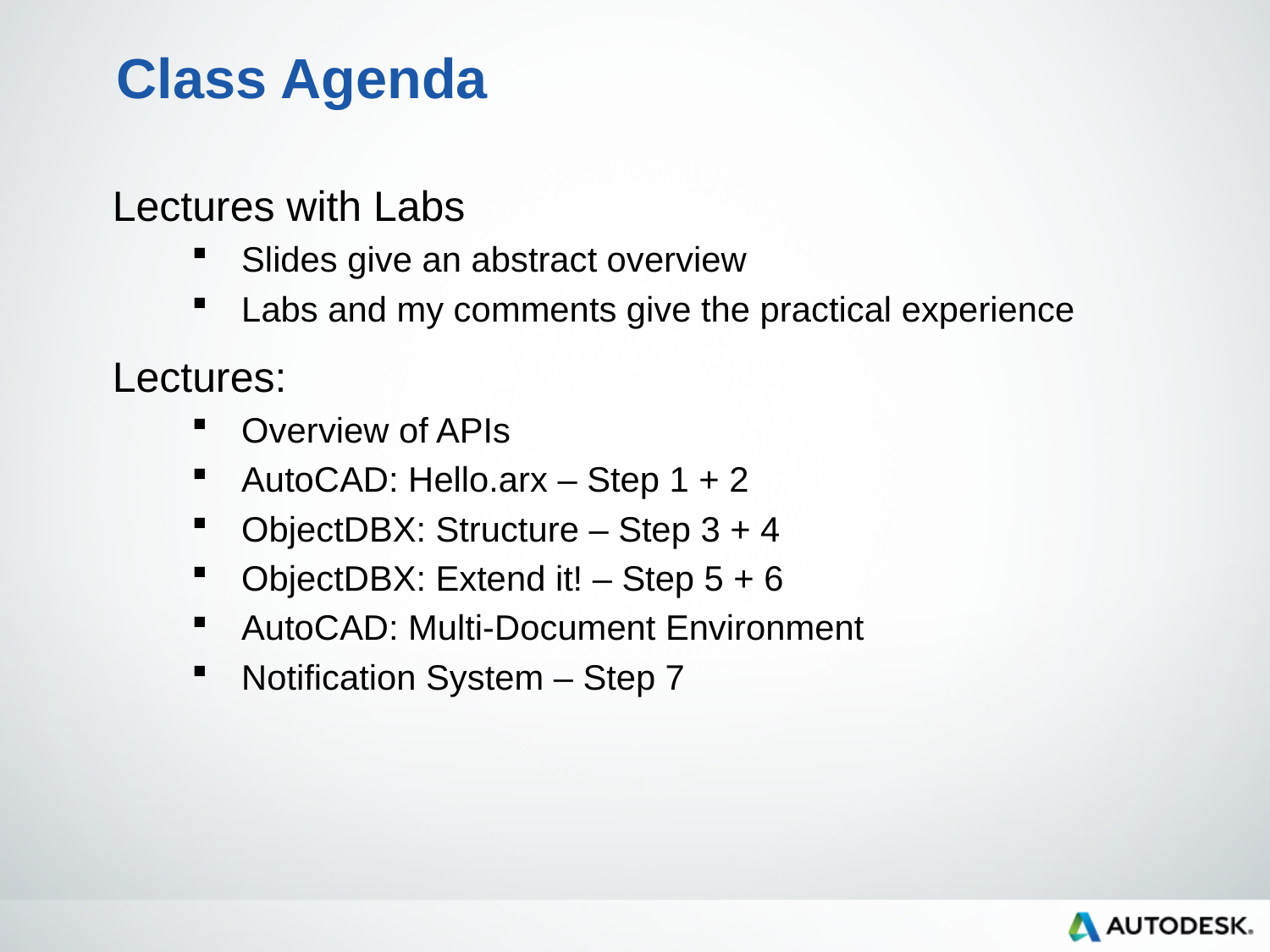

# Class Agenda
Lectures with Labs
Slides give an abstract overview
Labs and my comments give the practical experience
Lectures:
Overview of APIs
AutoCAD: Hello.arx – Step 1 + 2
ObjectDBX: Structure – Step 3 + 4
ObjectDBX: Extend it! – Step 5 + 6
AutoCAD: Multi-Document Environment
Notification System – Step 7